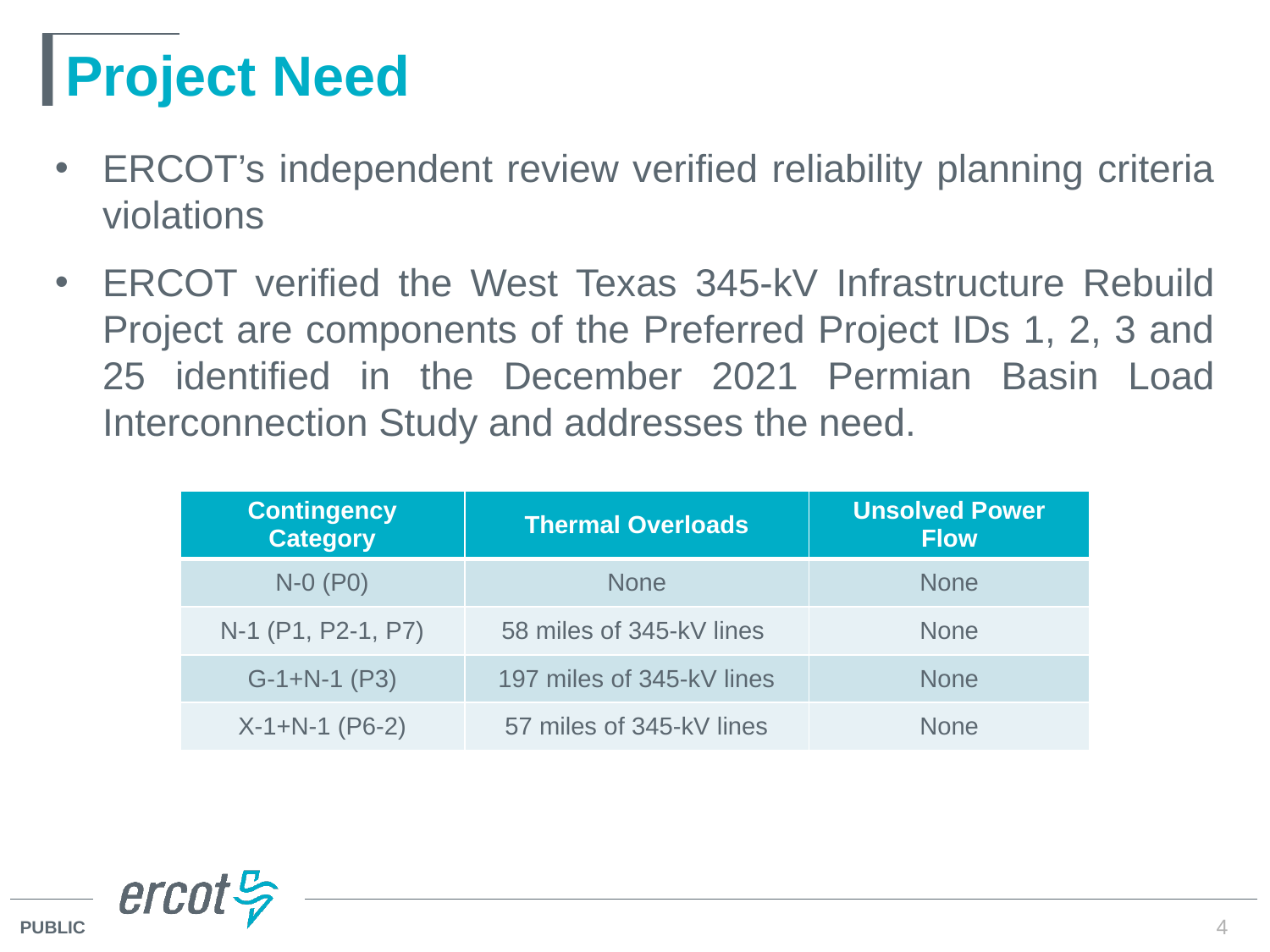

# Project Need
ERCOT’s independent review verified reliability planning criteria violations
ERCOT verified the West Texas 345-kV Infrastructure Rebuild Project are components of the Preferred Project IDs 1, 2, 3 and 25 identified in the December 2021 Permian Basin Load Interconnection Study and addresses the need.
| Contingency Category | Thermal Overloads | Unsolved Power Flow |
| --- | --- | --- |
| N-0 (P0) | None | None |
| N-1 (P1, P2-1, P7) | 58 miles of 345-kV lines | None |
| G-1+N-1 (P3) | 197 miles of 345-kV lines | None |
| X-1+N-1 (P6-2) | 57 miles of 345-kV lines | None |
4